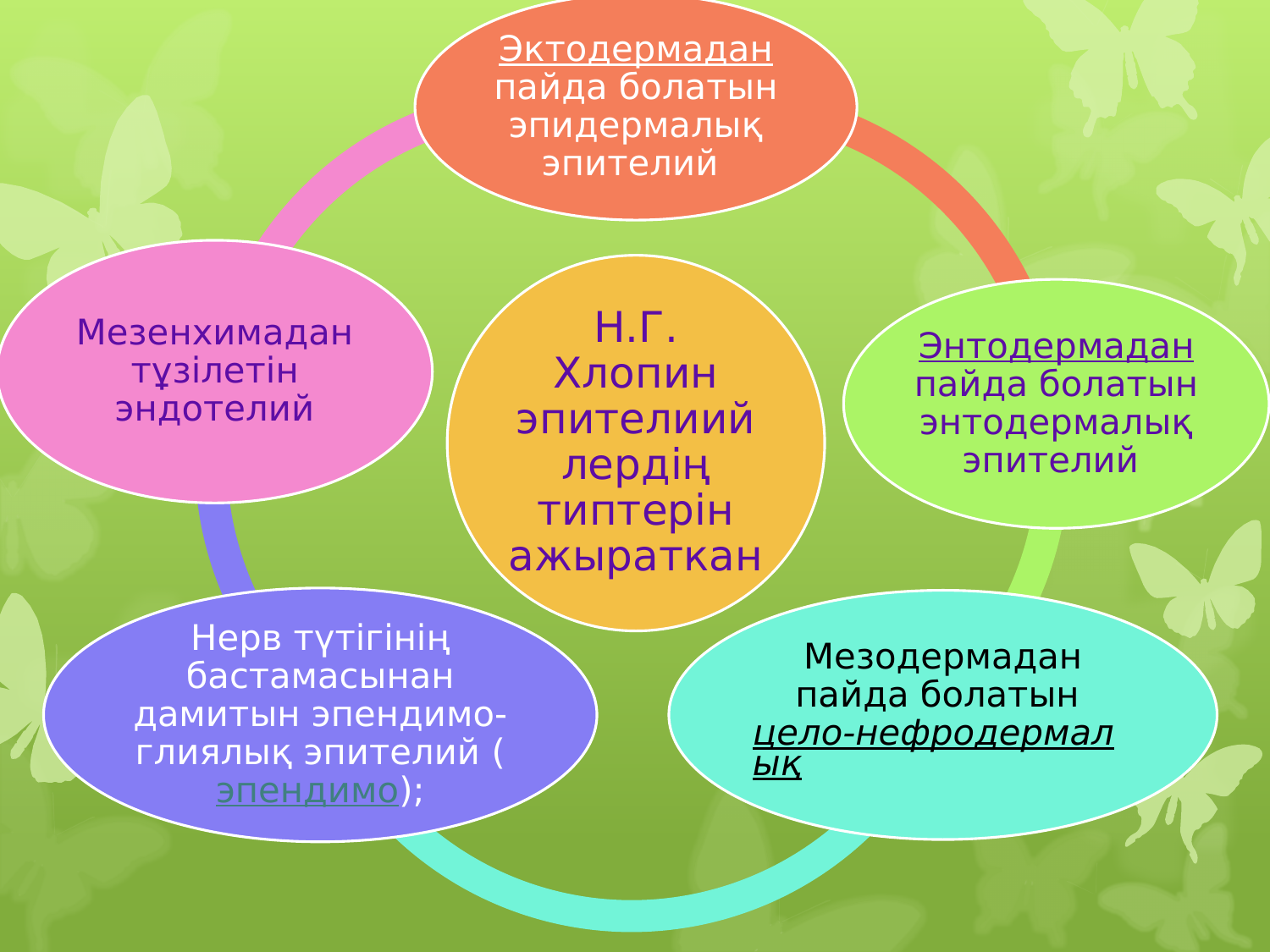

Н.Г. Хлопин эпителиийлердің типтерін ажыраткан
Эктодермадан пайда болатын эпидермалық эпителий
Энтодермадан пайда болатын энтодермалық эпителий
Мезодермадан пайда болатын цело-нефродермалық
Нерв түтігінің бастамасынан дамитын эпендимо-глиялық эпителий (эпендимо);
Мезенхимадан тұзілетін эндотелий